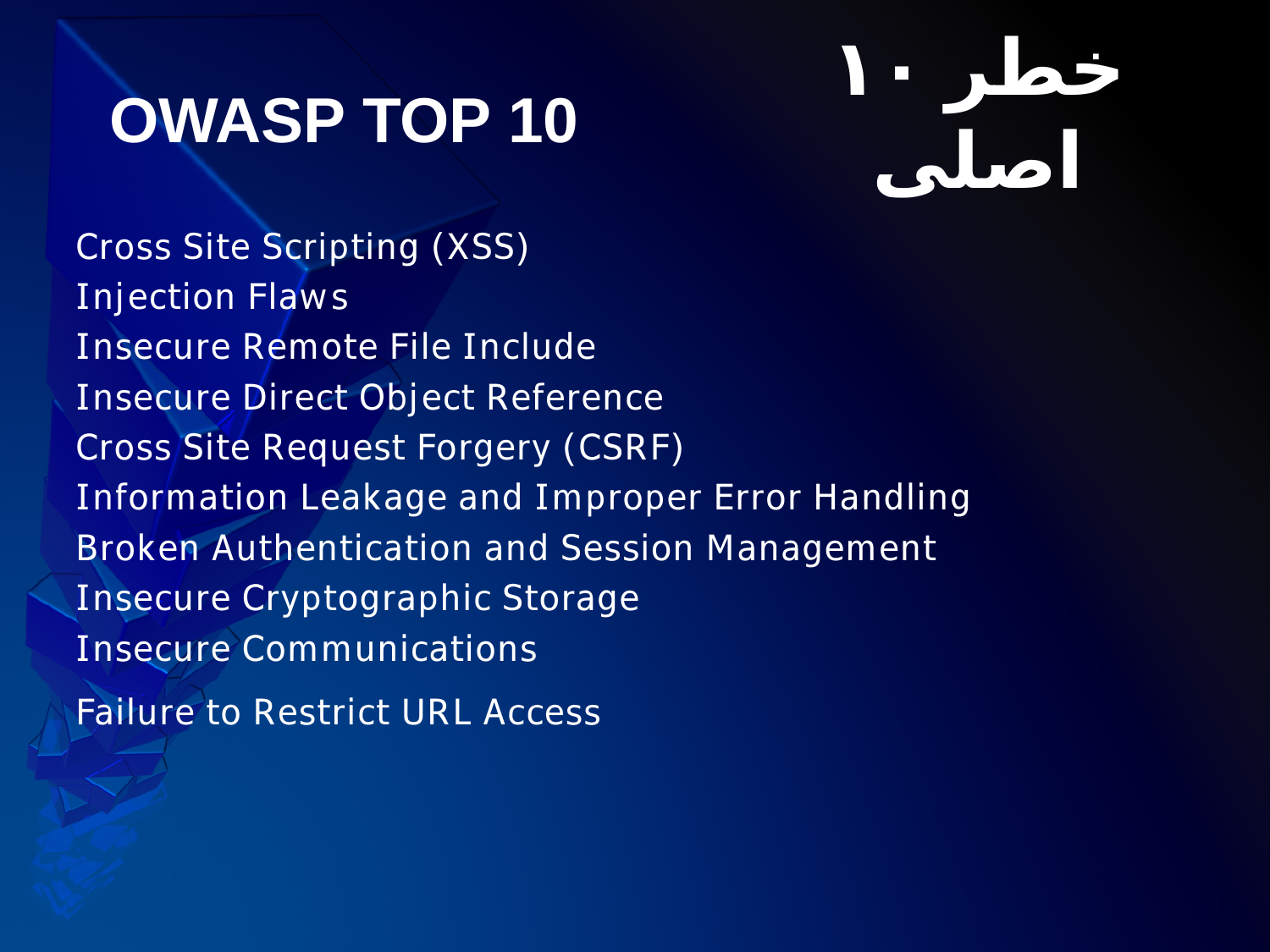

۱۰ خطر اصلی
OWASP TOP 10
Cross Site Scripting (XSS)
Injection Flaws
Insecure Remote File Include
Insecure Direct Object Reference
Cross Site Request Forgery (CSRF)
Information Leakage and Improper Error Handling
Broken Authentication and Session Management
Insecure Cryptographic Storage
Insecure Communications
Failure to Restrict URL Access